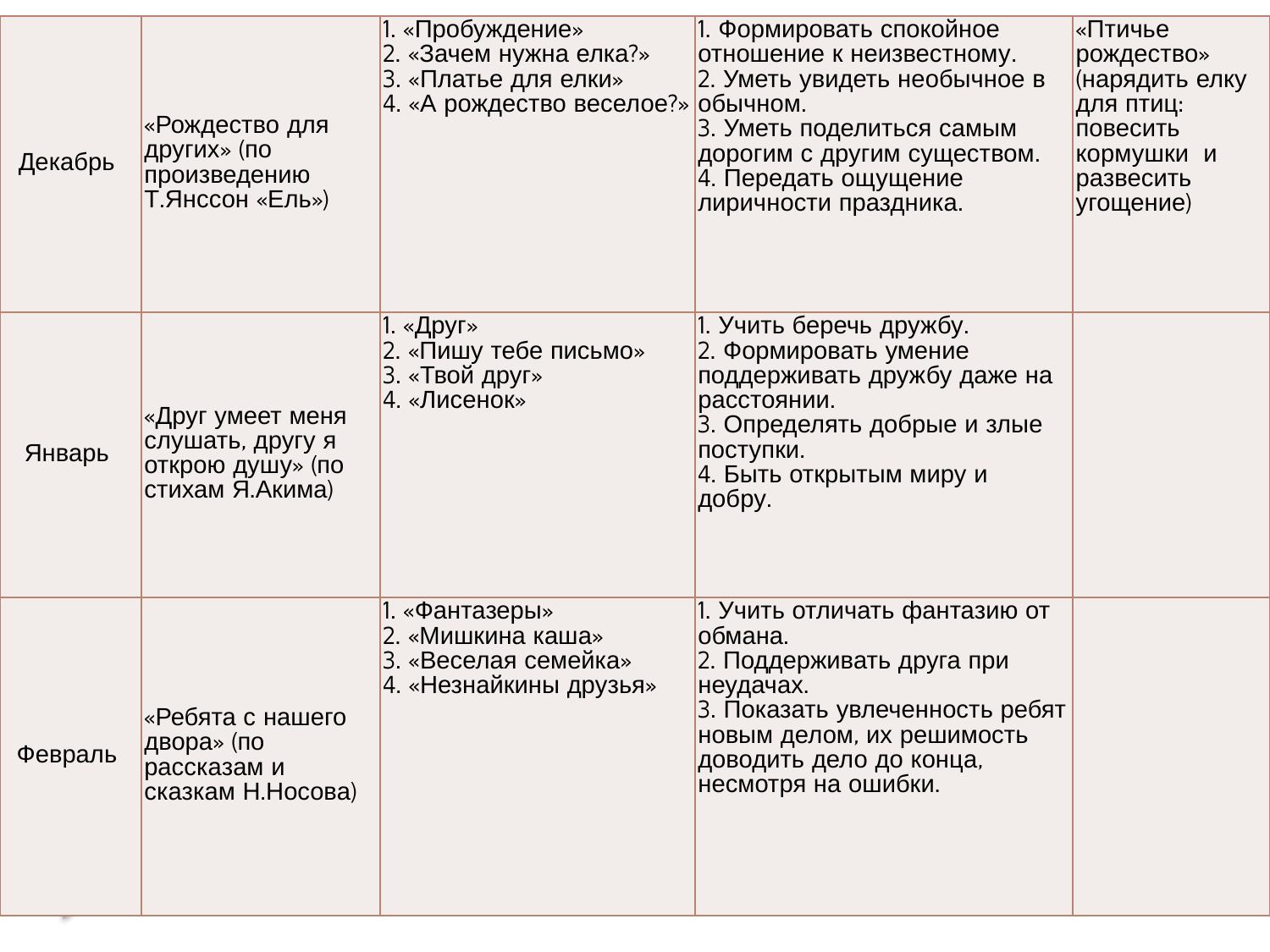

| Декабрь | «Рождество для других» (по произведению Т.Янссон «Ель») | 1. «Пробуждение» 2. «Зачем нужна елка?» 3. «Платье для елки» 4. «А рождество веселое?» | 1. Формировать спокойное отношение к неизвестному. 2. Уметь увидеть необычное в обычном. 3. Уметь поделиться самым дорогим с другим существом. 4. Передать ощущение лиричности праздника. | «Птичье рождество» (нарядить елку для птиц: повесить кормушки и развесить угощение) |
| --- | --- | --- | --- | --- |
| Январь | «Друг умеет меня слушать, другу я открою душу» (по стихам Я.Акима) | 1. «Друг» 2. «Пишу тебе письмо» 3. «Твой друг» 4. «Лисенок» | 1. Учить беречь дружбу. 2. Формировать умение поддерживать дружбу даже на расстоянии. 3. Определять добрые и злые поступки. 4. Быть открытым миру и добру. |  |
| Февраль | «Ребята с нашего двора» (по рассказам и сказкам Н.Носова) | 1. «Фантазеры» 2. «Мишкина каша» 3. «Веселая семейка» 4. «Незнайкины друзья» | 1. Учить отличать фантазию от обмана. 2. Поддерживать друга при неудачах. 3. Показать увлеченность ребят новым делом, их решимость доводить дело до конца, несмотря на ошибки. |  |